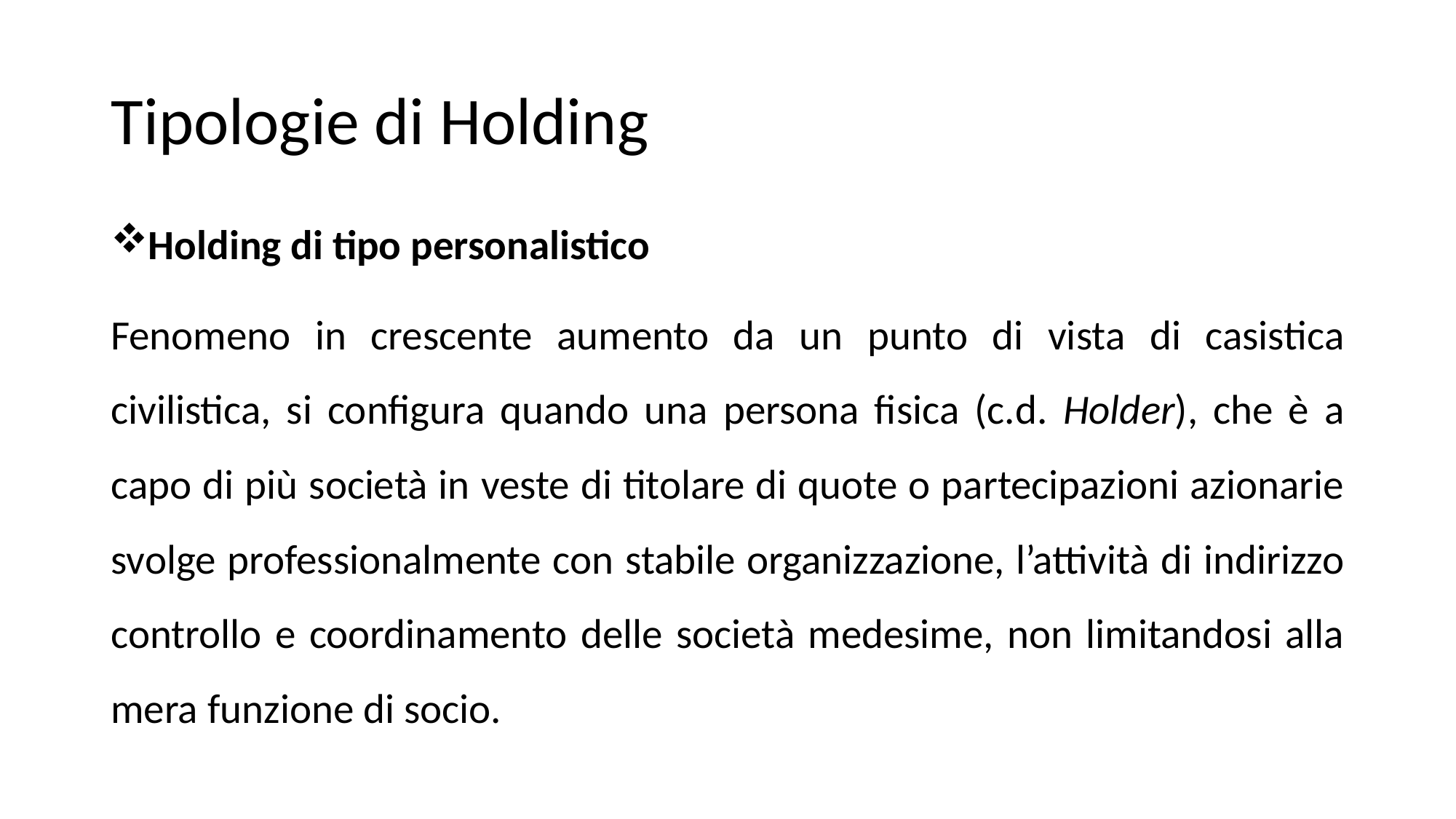

# Tipologie di Holding
Holding di tipo personalistico
Fenomeno in crescente aumento da un punto di vista di casistica civilistica, si configura quando una persona fisica (c.d. Holder), che è a capo di più società in veste di titolare di quote o partecipazioni azionarie svolge professionalmente con stabile organizzazione, l’attività di indirizzo controllo e coordinamento delle società medesime, non limitandosi alla mera funzione di socio.